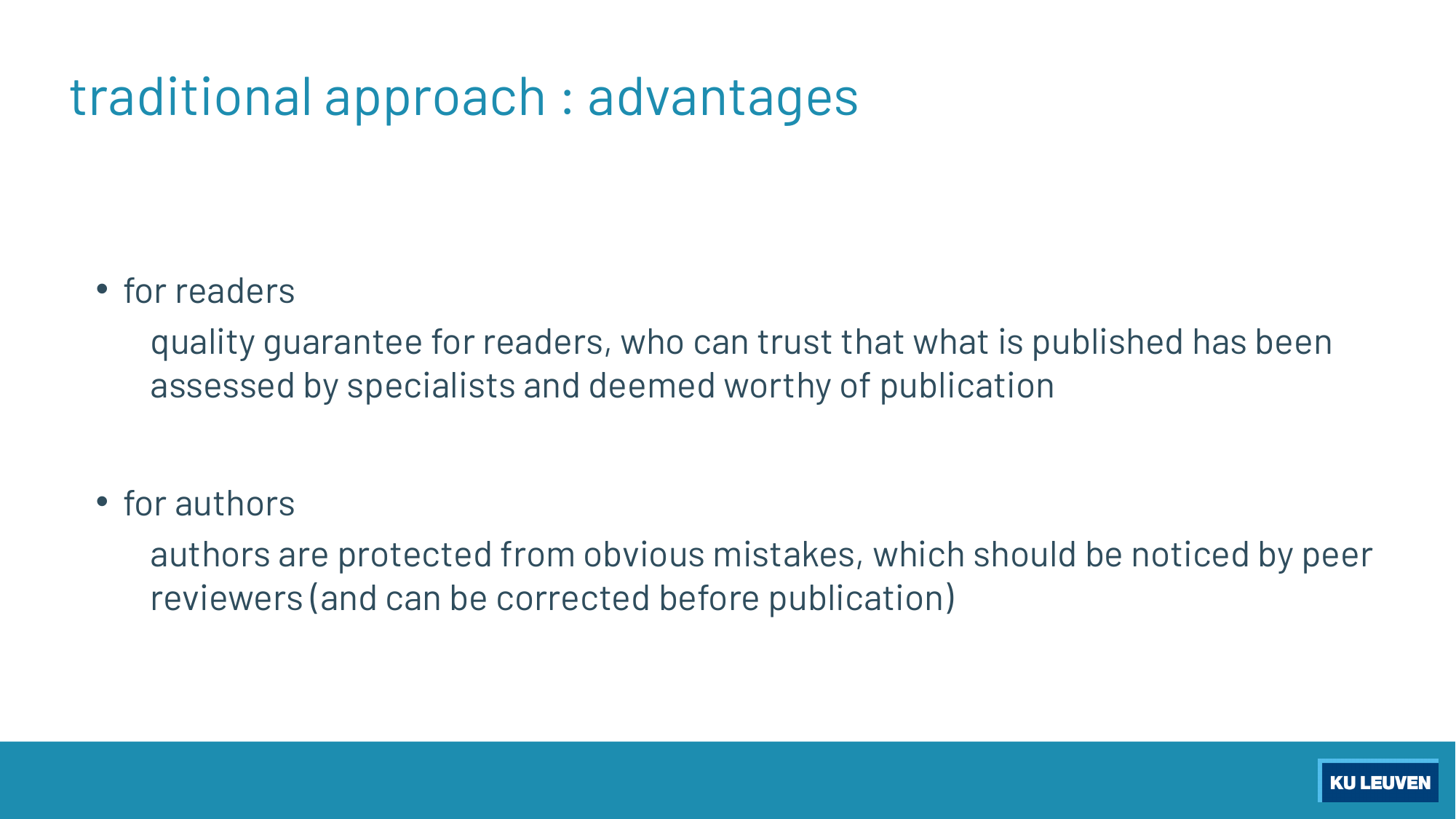

# traditional approach : advantages
for readers
quality guarantee for readers, who can trust that what is published has been assessed by specialists and deemed worthy of publication

for authors
authors are protected from obvious mistakes, which should be noticed by peer reviewers (and can be corrected before publication)